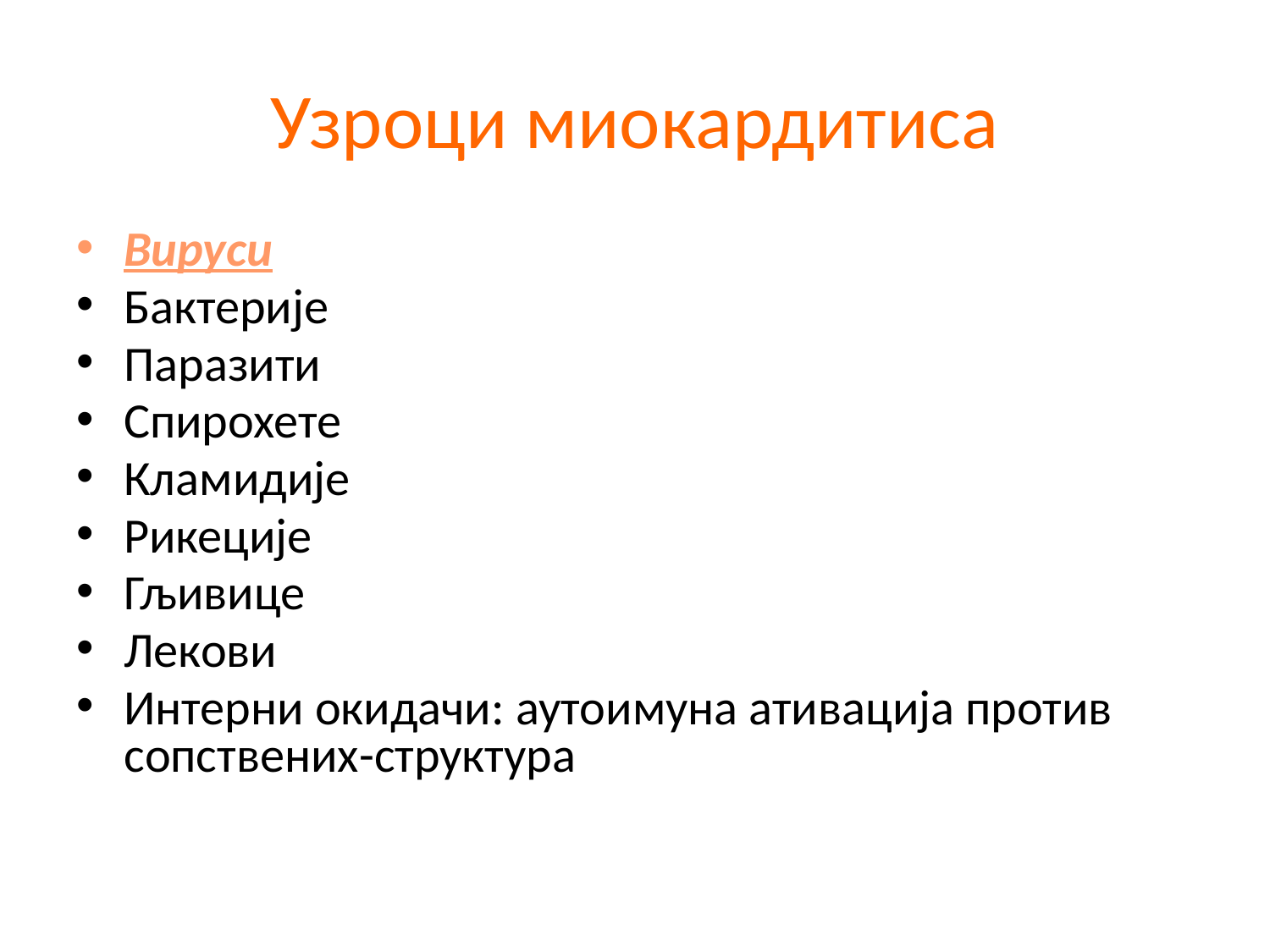

# Узроци миокардитиса
Вируси
Бактерије
Паразити
Спирохете
Кламидије
Рикеције
Гљивице
Лекови
Интерни окидачи: аутоимуна ативација против сопствених-структура (селф-антиген)